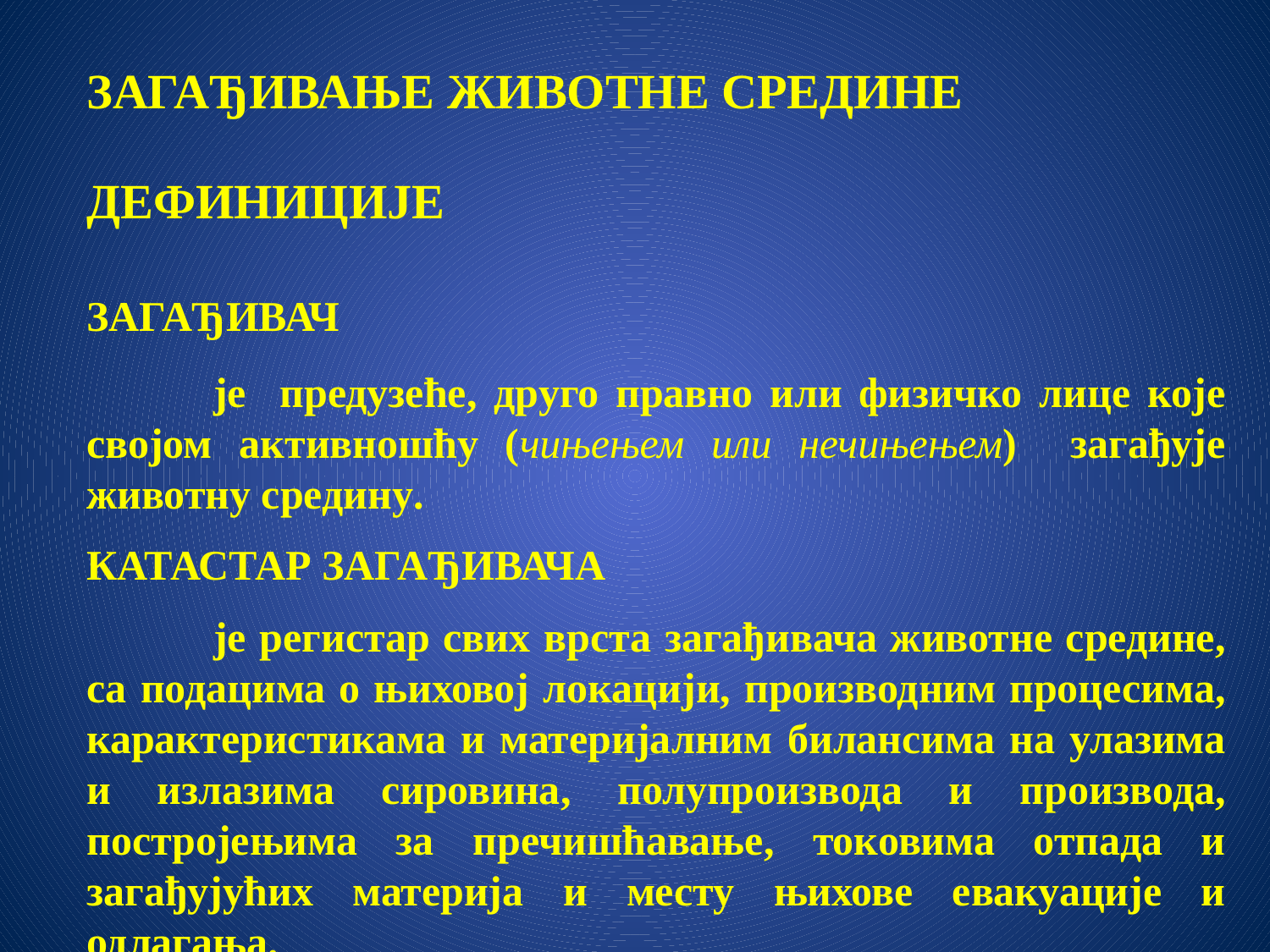

ЗАГАЂИВАЊЕ ЖИВОТНЕ СРЕДИНЕ

ДЕФИНИЦИЈЕ
ЗАГАЂИВАЧ

	је  предузеће, друго правно или физичко лице које својом активношћу (чињењем или нечињењем)  загађује животну средину.

КАТАСТАР ЗАГАЂИВАЧА

	је регистар свих врста загађивача животне средине, са подацима о њиховој локацији, производним процесима, карактеристикама и материјалним билансима на улазима и излазима сировина, полупроизвода и производа, постројењима за пречишћавање, токовима отпада и загађујућих материја и месту њихове евакуације и одлагања.